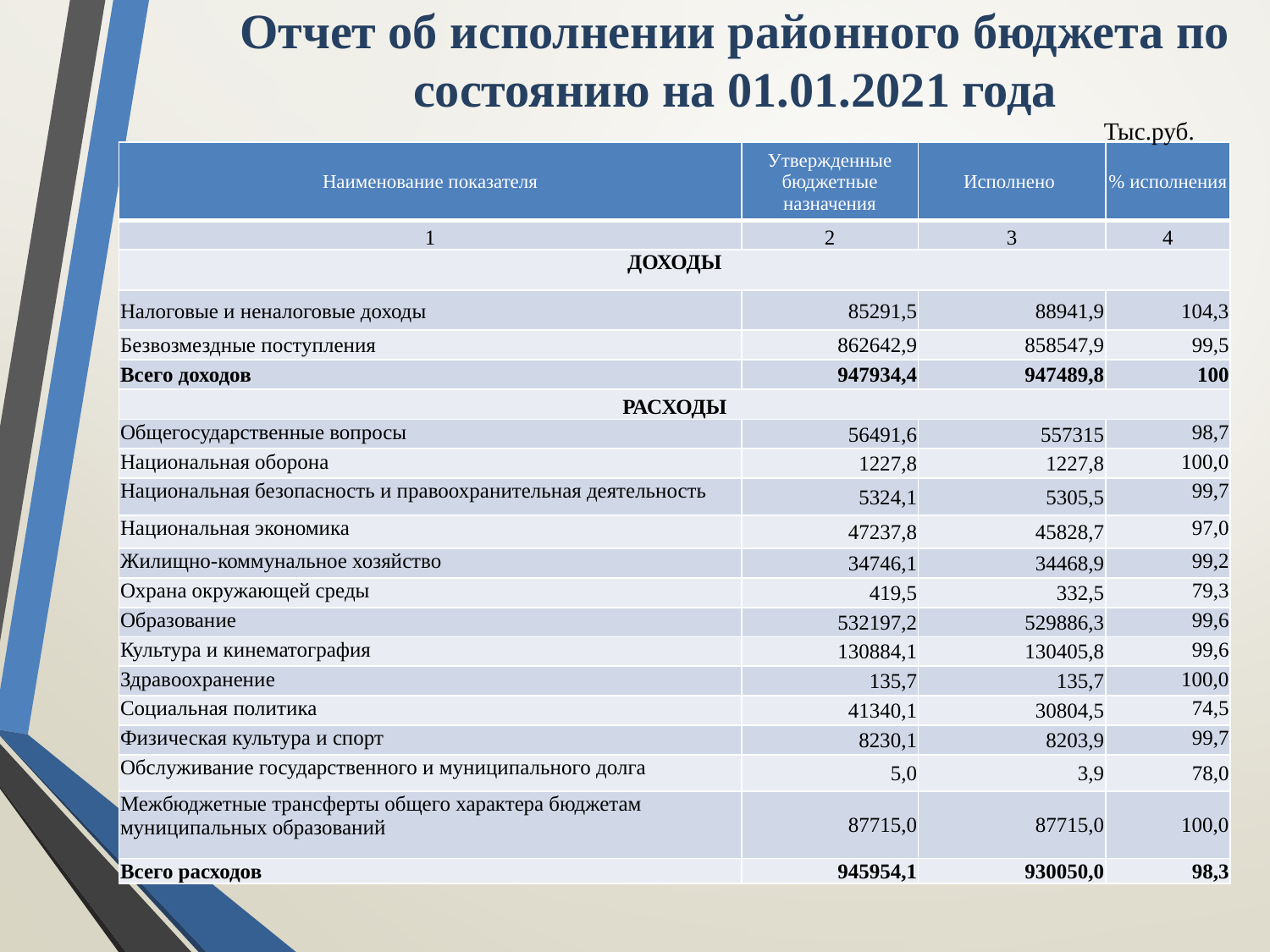

# Отчет об исполнении районного бюджета по состоянию на 01.01.2021 года
Тыс.руб.
| Наименование показателя | Утвержденные бюджетные назначения | Исполнено | % исполнения |
| --- | --- | --- | --- |
| 1 | 2 | 3 | 4 |
| ДОХОДЫ |  |  |  |
| Налоговые и неналоговые доходы | 85291,5 | 88941,9 | 104,3 |
| Безвозмездные поступления | 862642,9 | 858547,9 | 99,5 |
| Всего доходов | 947934,4 | 947489,8 | 100 |
| РАСХОДЫ |  |  |  |
| Общегосударственные вопросы | 56491,6 | 557315 | 98,7 |
| Национальная оборона | 1227,8 | 1227,8 | 100,0 |
| Национальная безопасность и правоохранительная деятельность | 5324,1 | 5305,5 | 99,7 |
| Национальная экономика | 47237,8 | 45828,7 | 97,0 |
| Жилищно-коммунальное хозяйство | 34746,1 | 34468,9 | 99,2 |
| Охрана окружающей среды | 419,5 | 332,5 | 79,3 |
| Образование | 532197,2 | 529886,3 | 99,6 |
| Культура и кинематография | 130884,1 | 130405,8 | 99,6 |
| Здравоохранение | 135,7 | 135,7 | 100,0 |
| Социальная политика | 41340,1 | 30804,5 | 74,5 |
| Физическая культура и спорт | 8230,1 | 8203,9 | 99,7 |
| Обслуживание государственного и муниципального долга | 5,0 | 3,9 | 78,0 |
| Межбюджетные трансферты общего характера бюджетам муниципальных образований | 87715,0 | 87715,0 | 100,0 |
| Всего расходов | 945954,1 | 930050,0 | 98,3 |